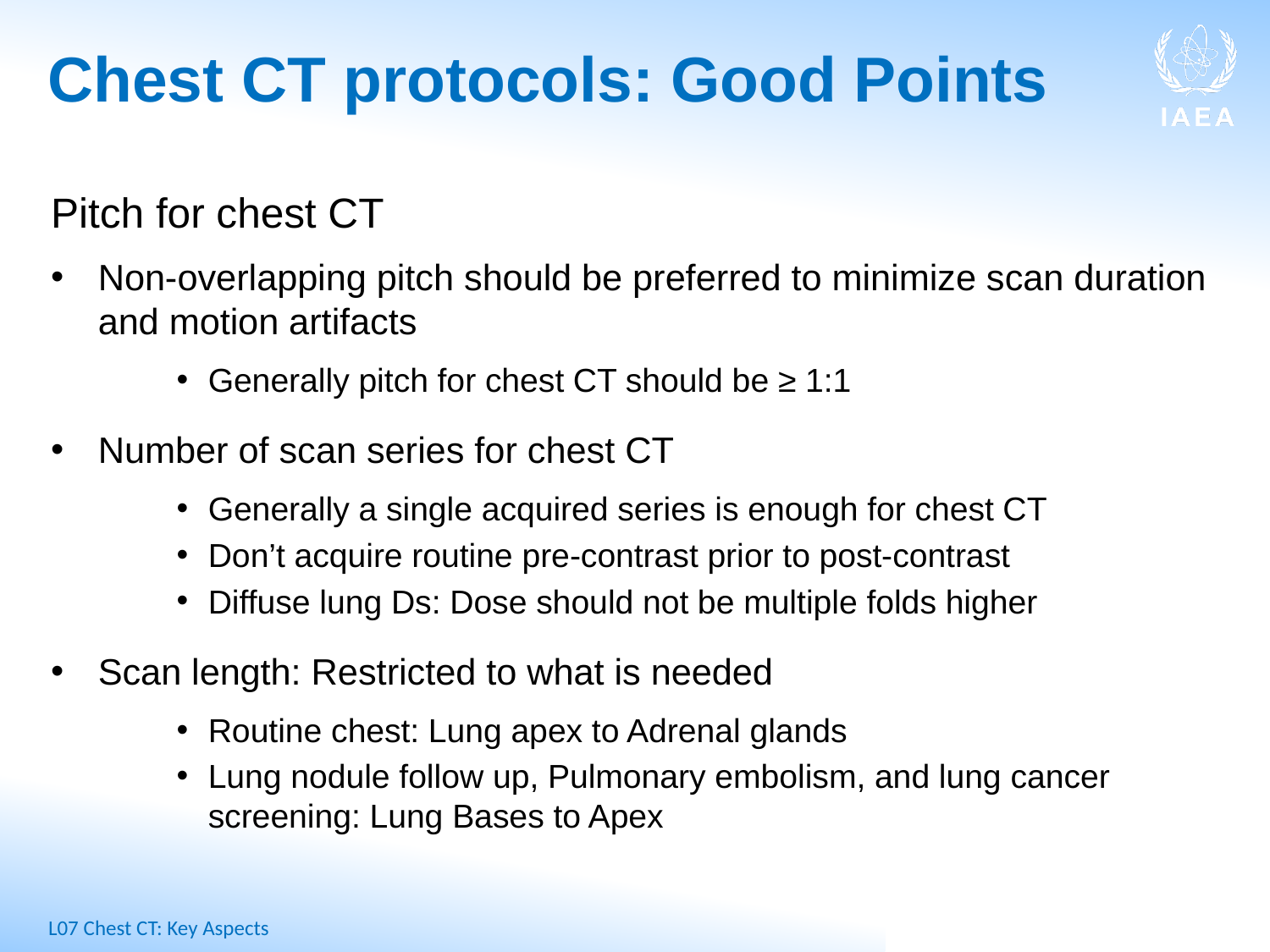

# Chest CT protocols: Good Points
Pitch for chest CT
Non-overlapping pitch should be preferred to minimize scan duration and motion artifacts
Generally pitch for chest CT should be ≥ 1:1
Number of scan series for chest CT
Generally a single acquired series is enough for chest CT
Don’t acquire routine pre-contrast prior to post-contrast
Diffuse lung Ds: Dose should not be multiple folds higher
Scan length: Restricted to what is needed
Routine chest: Lung apex to Adrenal glands
Lung nodule follow up, Pulmonary embolism, and lung cancer screening: Lung Bases to Apex